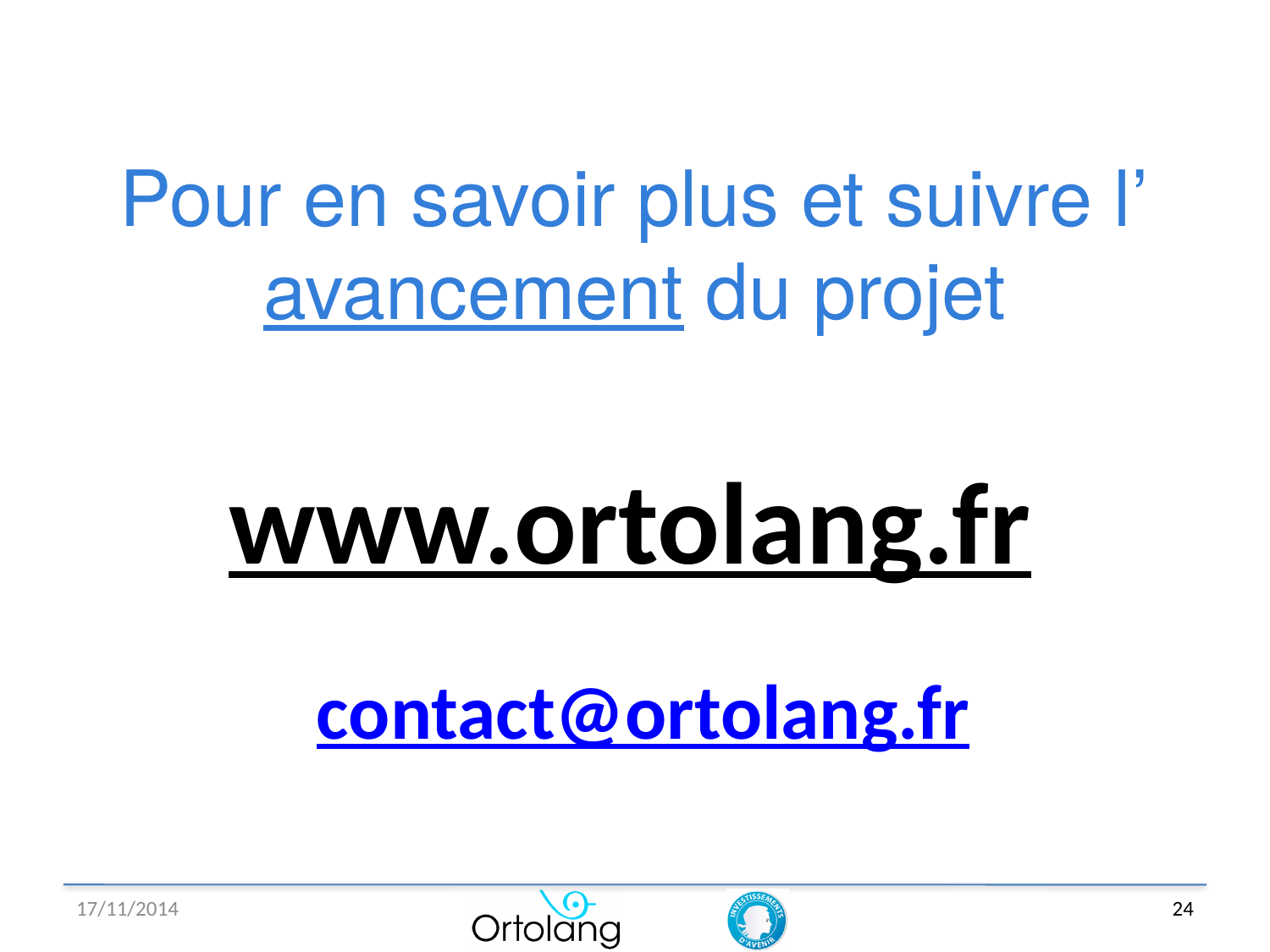

# Pour en savoir plus et suivre l’avancement du projet

www.ortolang.fr

contact@ortolang.fr
17/11/2014
24